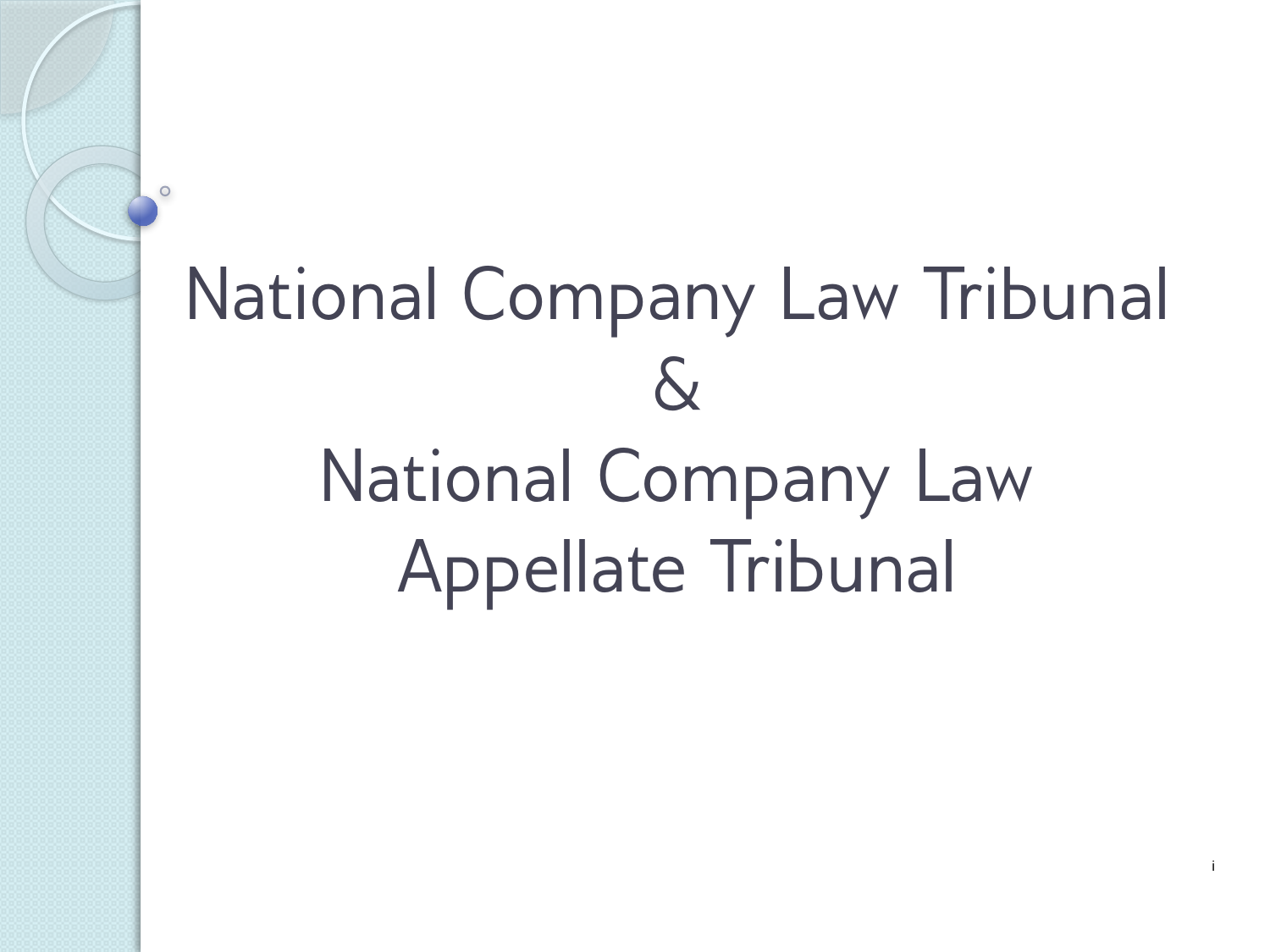

# National Company Law Tribunal & National Company Law Appellate Tribunal
i